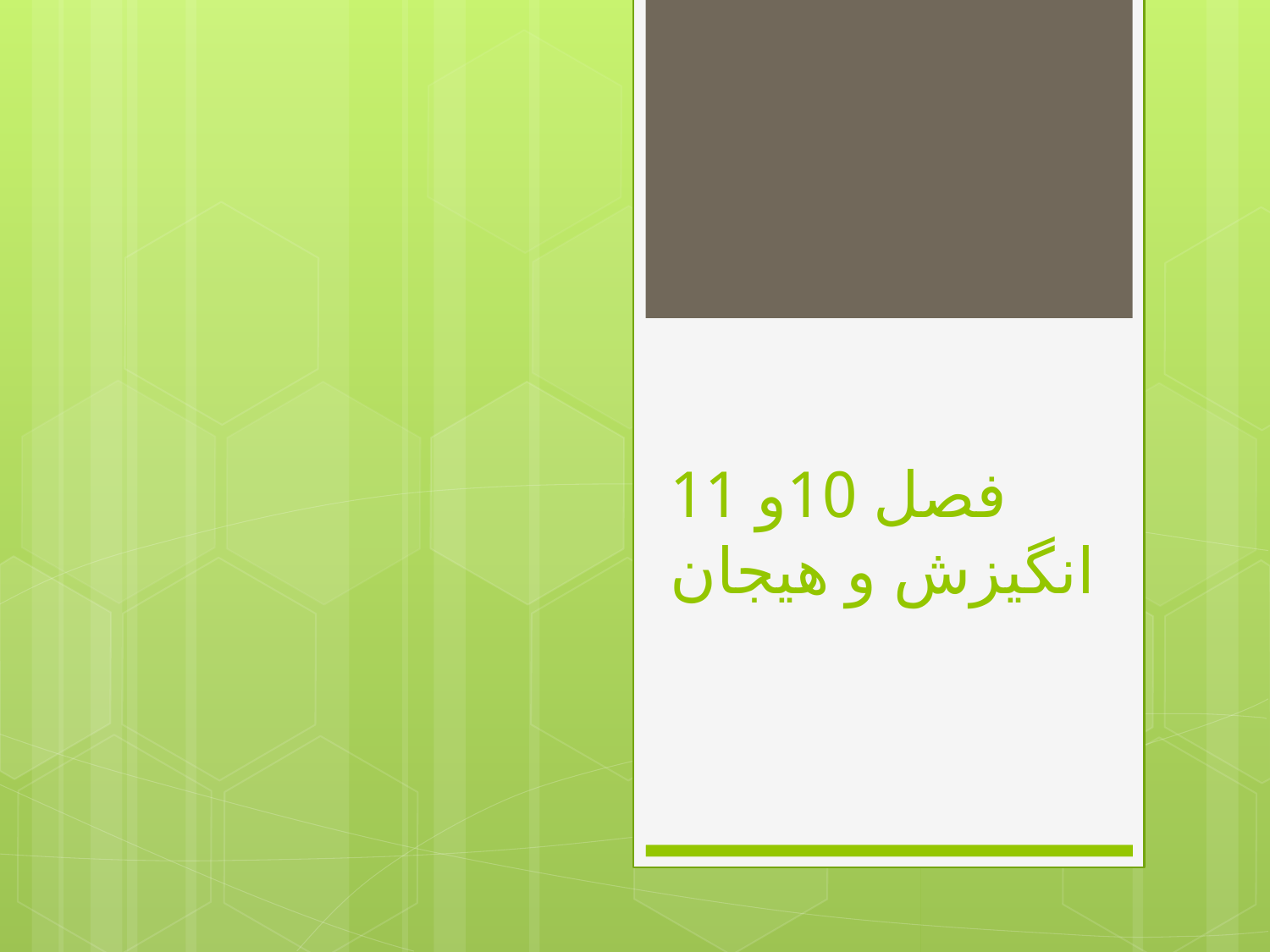

# فصل 10و 11 انگیزش و هیجان